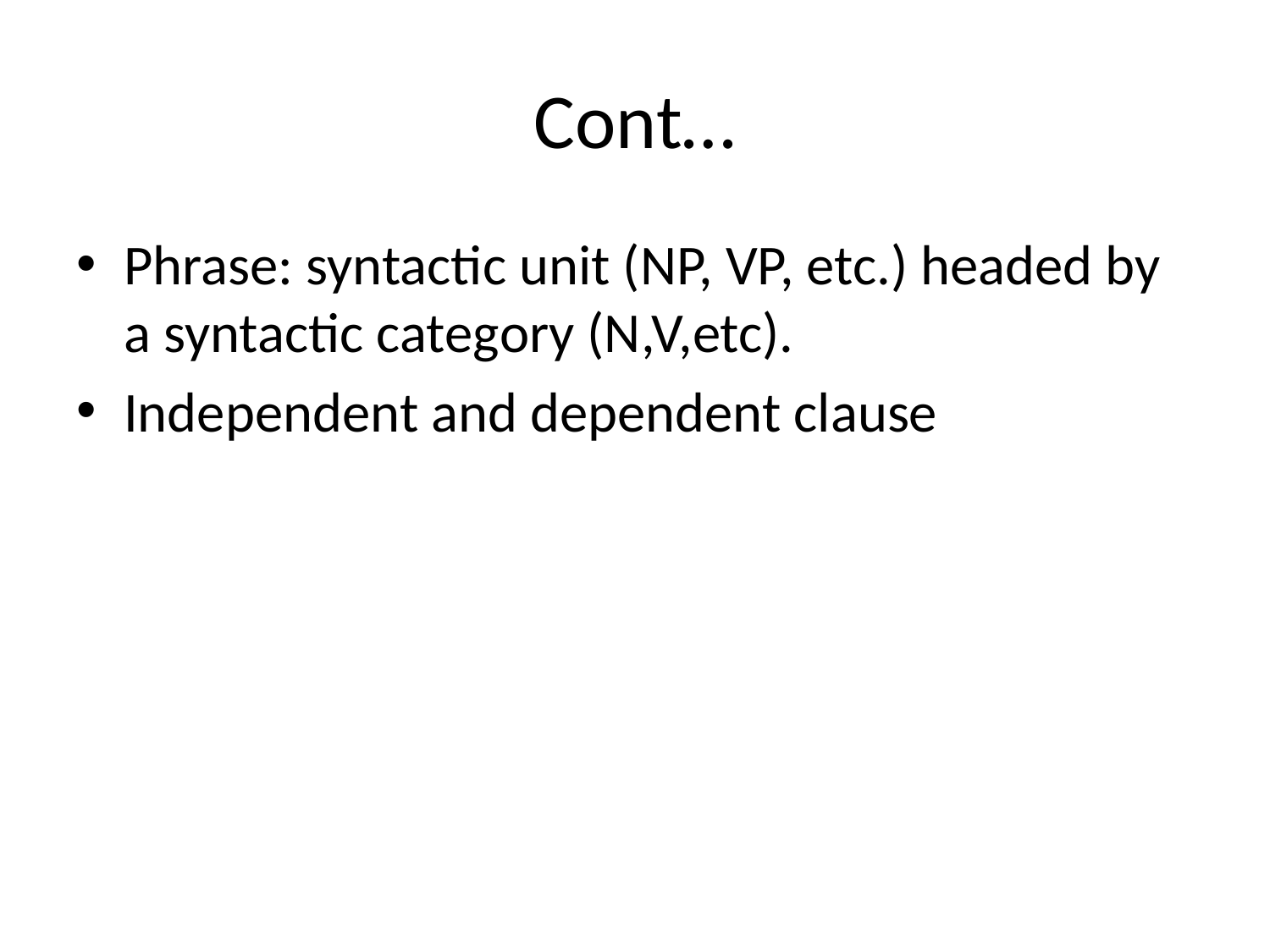

# Cont…
Phrase: syntactic unit (NP, VP, etc.) headed by a syntactic category (N,V,etc).
Independent and dependent clause